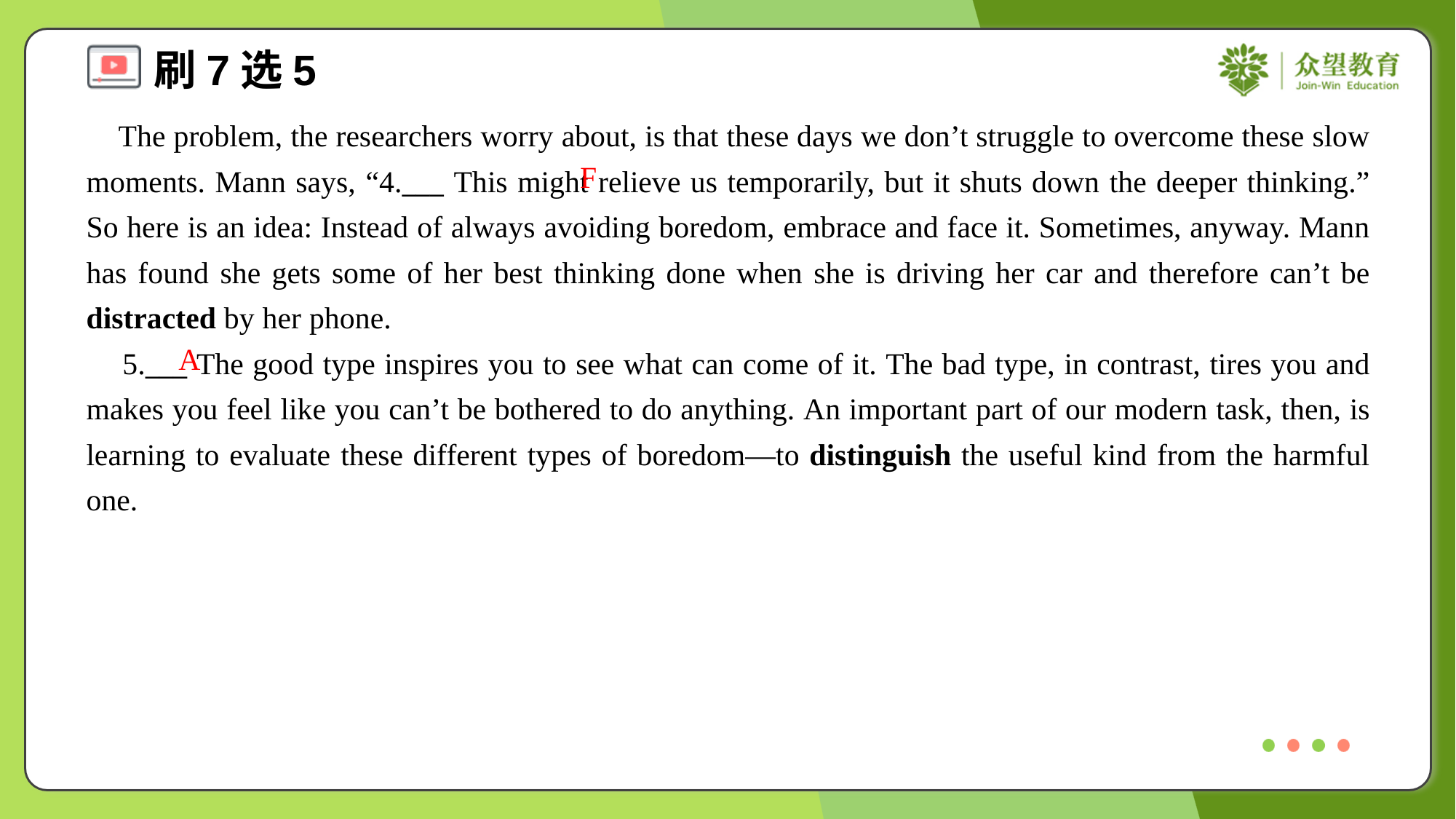

The problem, the researchers worry about, is that these days we don’t struggle to overcome these slow moments. Mann says, “4.___ This might relieve us temporarily, but it shuts down the deeper thinking.” So here is an idea: Instead of always avoiding boredom, embrace and face it. Sometimes, anyway. Mann has found she gets some of her best thinking done when she is driving her car and therefore can’t be distracted by her phone.
    5.___ The good type inspires you to see what can come of it. The bad type, in contrast, tires you and makes you feel like you can’t be bothered to do anything. An important part of our modern task, then, is learning to evaluate these different types of boredom—to distinguish the useful kind from the harmful one.
F
A